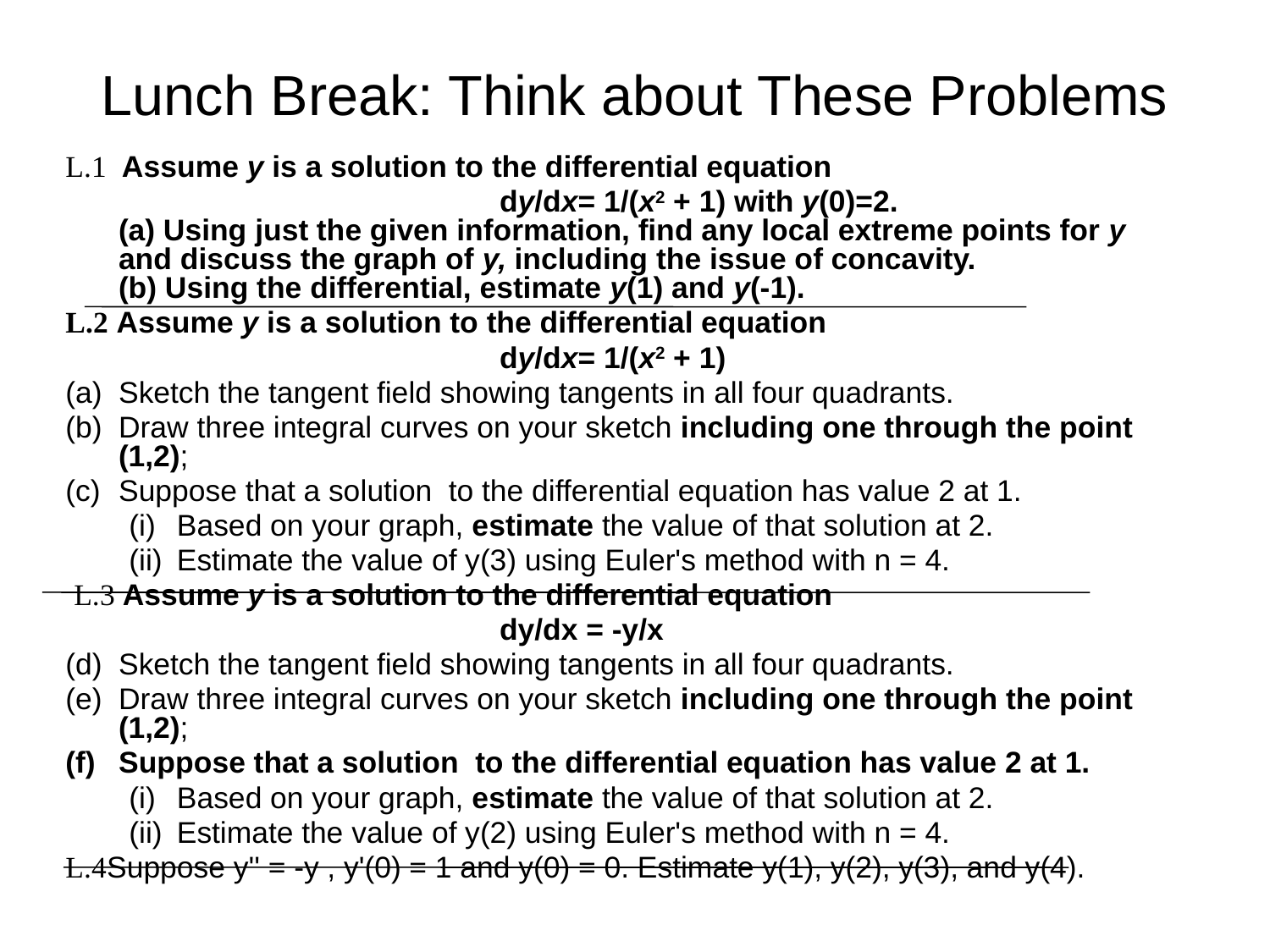

# Lunch Break: Think about These Problems
L.1  Assume y is a solution to the differential equation
				dy/dx= 1/(x2 + 1) with y(0)=2.
(a) Using just the given information, find any local extreme points for y and discuss the graph of y, including the issue of concavity.
(b) Using the differential, estimate y(1) and y(-1).
L.2 Assume y is a solution to the differential equation
				dy/dx= 1/(x2 + 1)
Sketch the tangent field showing tangents in all four quadrants.
Draw three integral curves on your sketch including one through the point (1,2);
Suppose that a solution  to the differential equation has value 2 at 1.
Based on your graph, estimate the value of that solution at 2.
Estimate the value of y(3) using Euler's method with n = 4.
 L.3 Assume y is a solution to the differential equation
				dy/dx = -y/x
Sketch the tangent field showing tangents in all four quadrants.
Draw three integral curves on your sketch including one through the point (1,2);
Suppose that a solution  to the differential equation has value 2 at 1.
Based on your graph, estimate the value of that solution at 2.
Estimate the value of y(2) using Euler's method with n = 4.
L.4Suppose y'' = -y , y'(0) = 1 and y(0) = 0. Estimate y(1), y(2), y(3), and y(4).